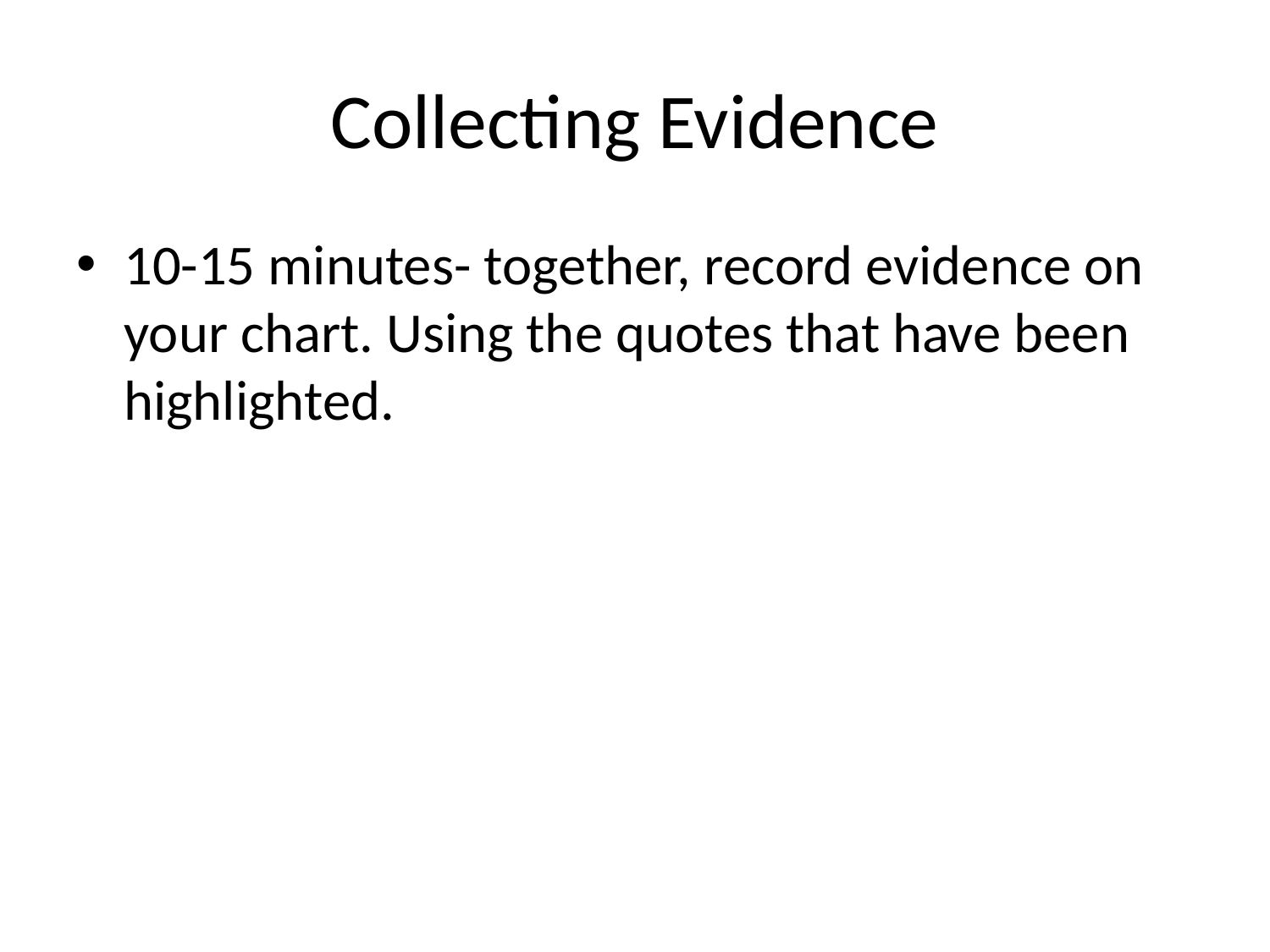

# Collecting Evidence
10-15 minutes- together, record evidence on your chart. Using the quotes that have been highlighted.